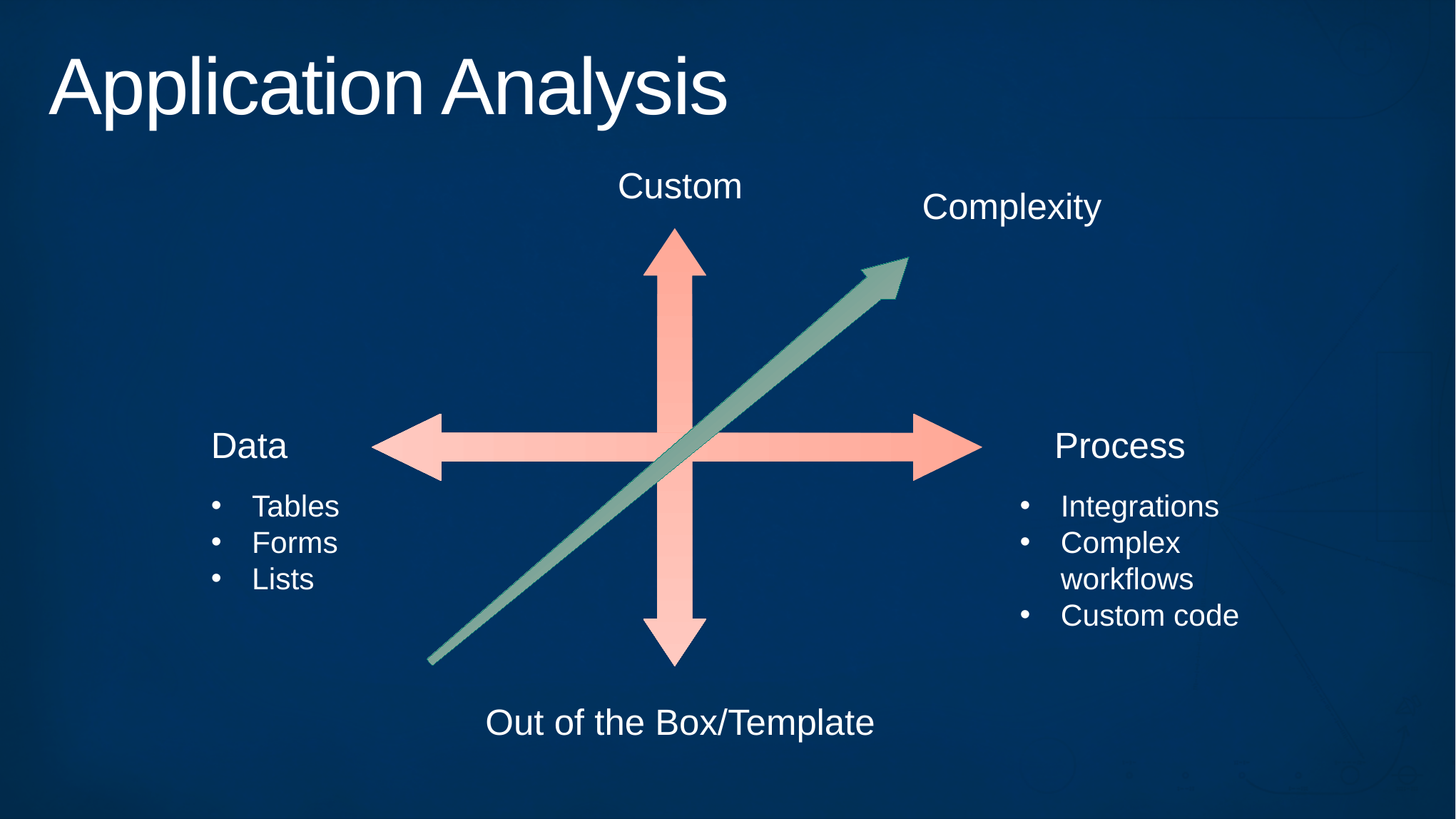

# Application Analysis

Custom

Out of the Box/Template

Complexity

Data
Process
Tables
Forms
Lists
Integrations
Complex workflows
Custom code